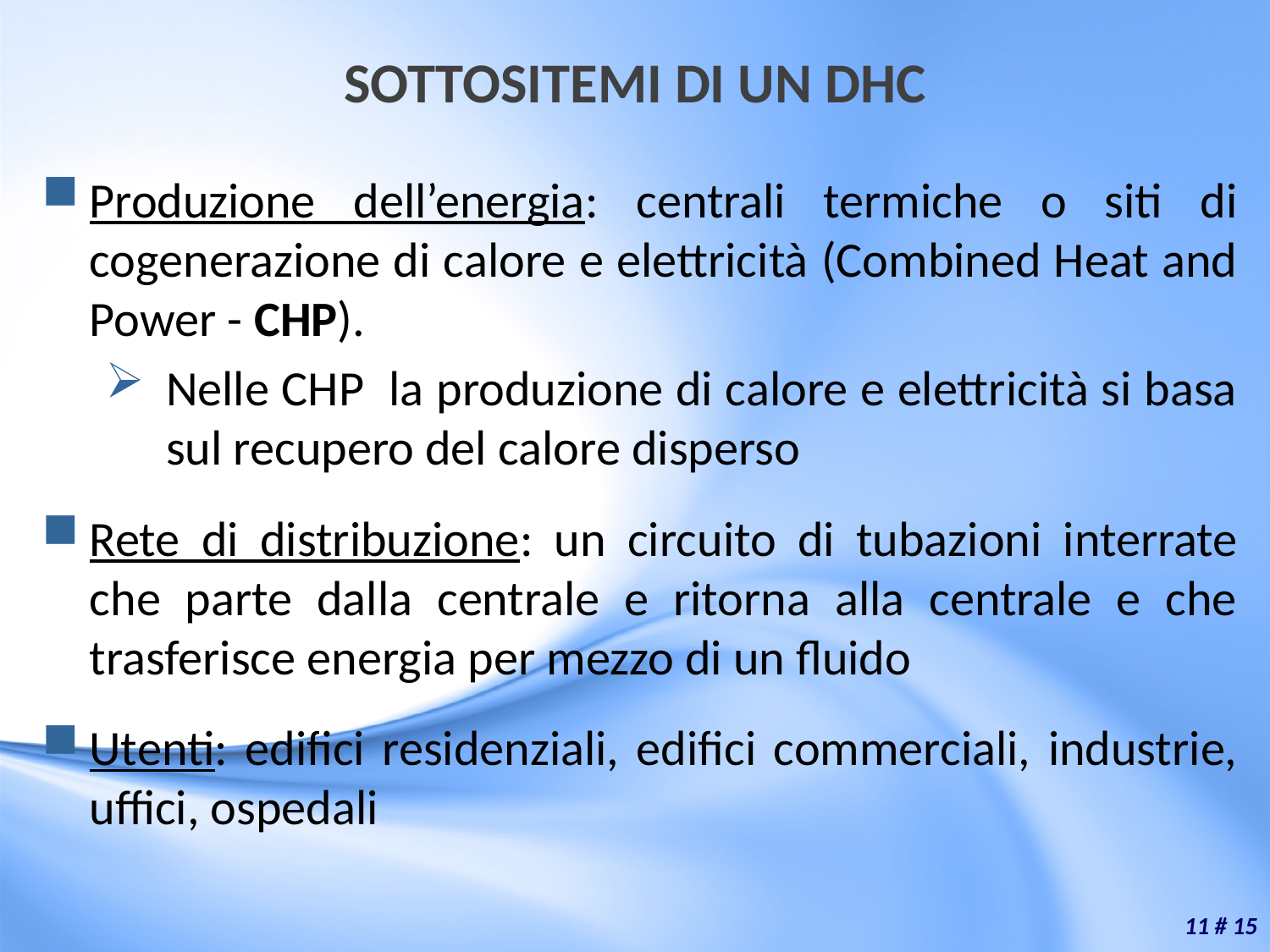

# SOTTOSITEMI DI UN DHC
Produzione dell’energia: centrali termiche o siti di cogenerazione di calore e elettricità (Combined Heat and Power - CHP).
Nelle CHP  la produzione di calore e elettricità si basa sul recupero del calore disperso
Rete di distribuzione: un circuito di tubazioni interrate che parte dalla centrale e ritorna alla centrale e che trasferisce energia per mezzo di un fluido
Utenti: edifici residenziali, edifici commerciali, industrie, uffici, ospedali
11 # 15